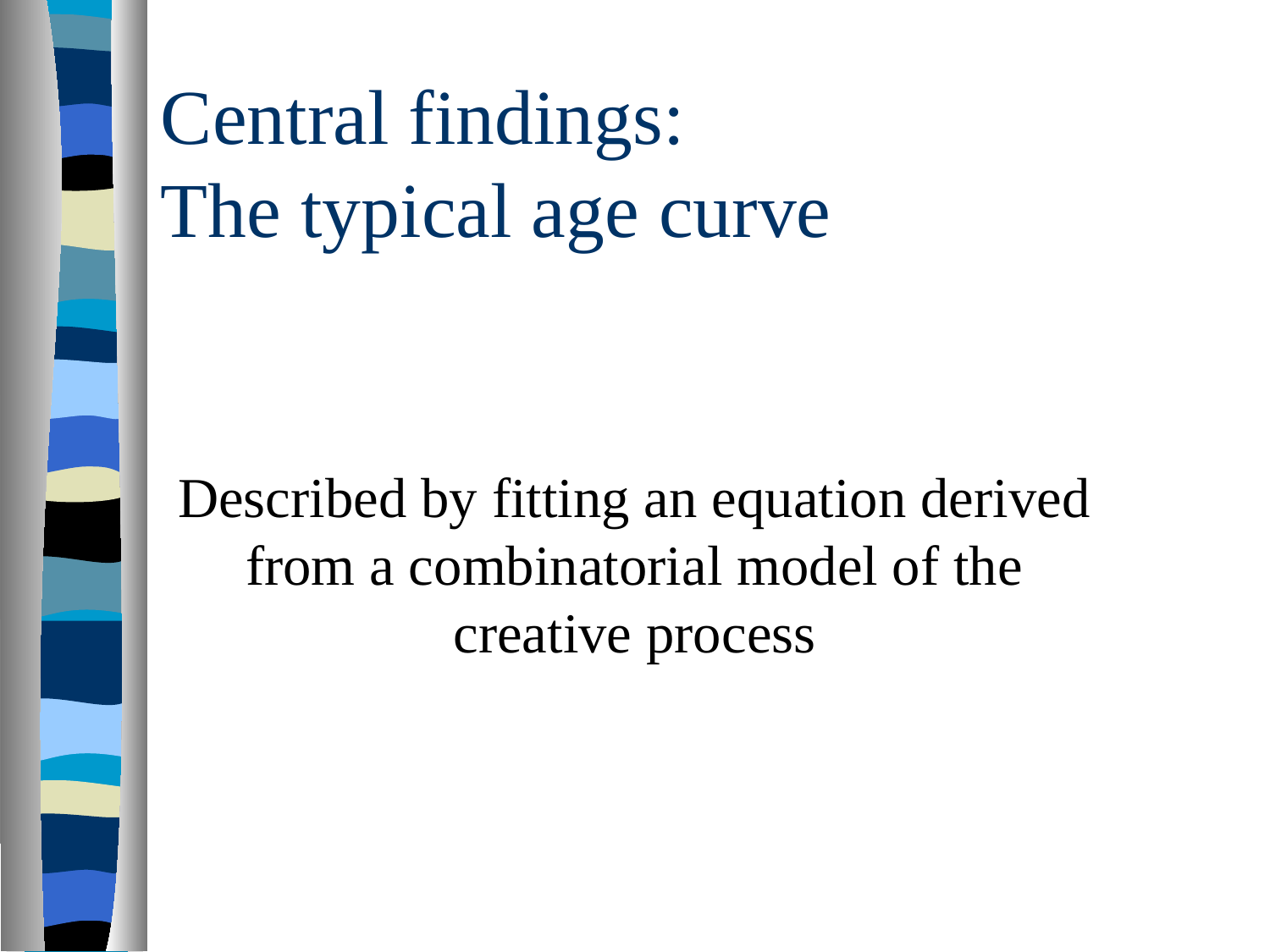

# Central findings: The typical age curve
Described by fitting an equation derived from a combinatorial model of the creative process